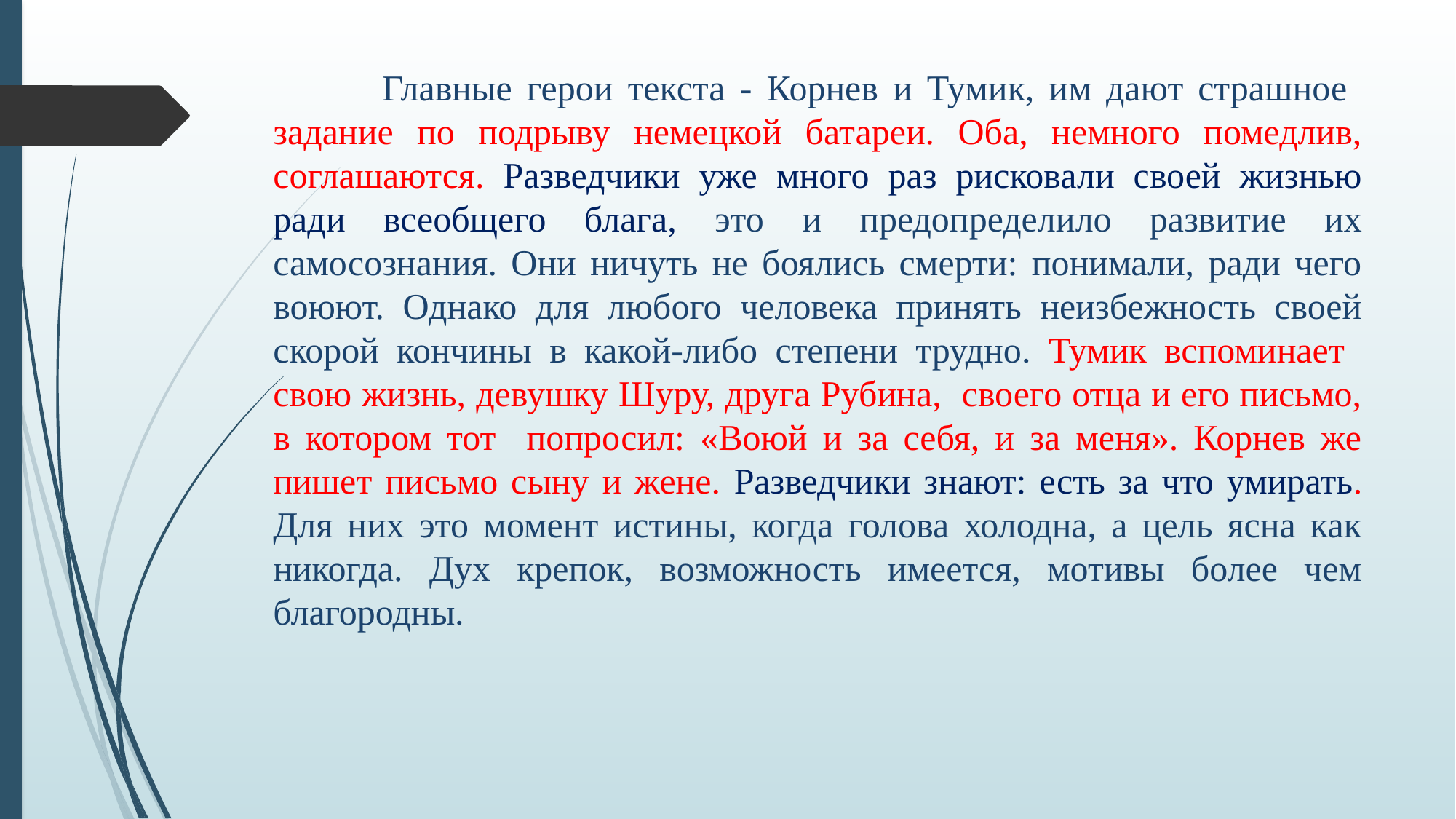

Главные герои текста - Корнев и Тумик, им дают страшное  задание по подрыву немецкой батареи. Оба, немного помедлив, соглашаются. Разведчики уже много раз рисковали своей жизнью ради всеобщего блага, это и предопределило развитие их самосознания. Они ничуть не боялись смерти: понимали, ради чего воюют. Однако для любого человека принять неизбежность своей скорой кончины в какой-либо степени трудно. Тумик вспоминает  свою жизнь, девушку Шуру, друга Рубина,  своего отца и его письмо, в котором тот  попросил: «Воюй и за себя, и за меня». Корнев же пишет письмо сыну и жене. Разведчики знают: есть за что умирать. Для них это момент истины, когда голова холодна, а цель ясна как никогда. Дух крепок, возможность имеется, мотивы более чем благородны.